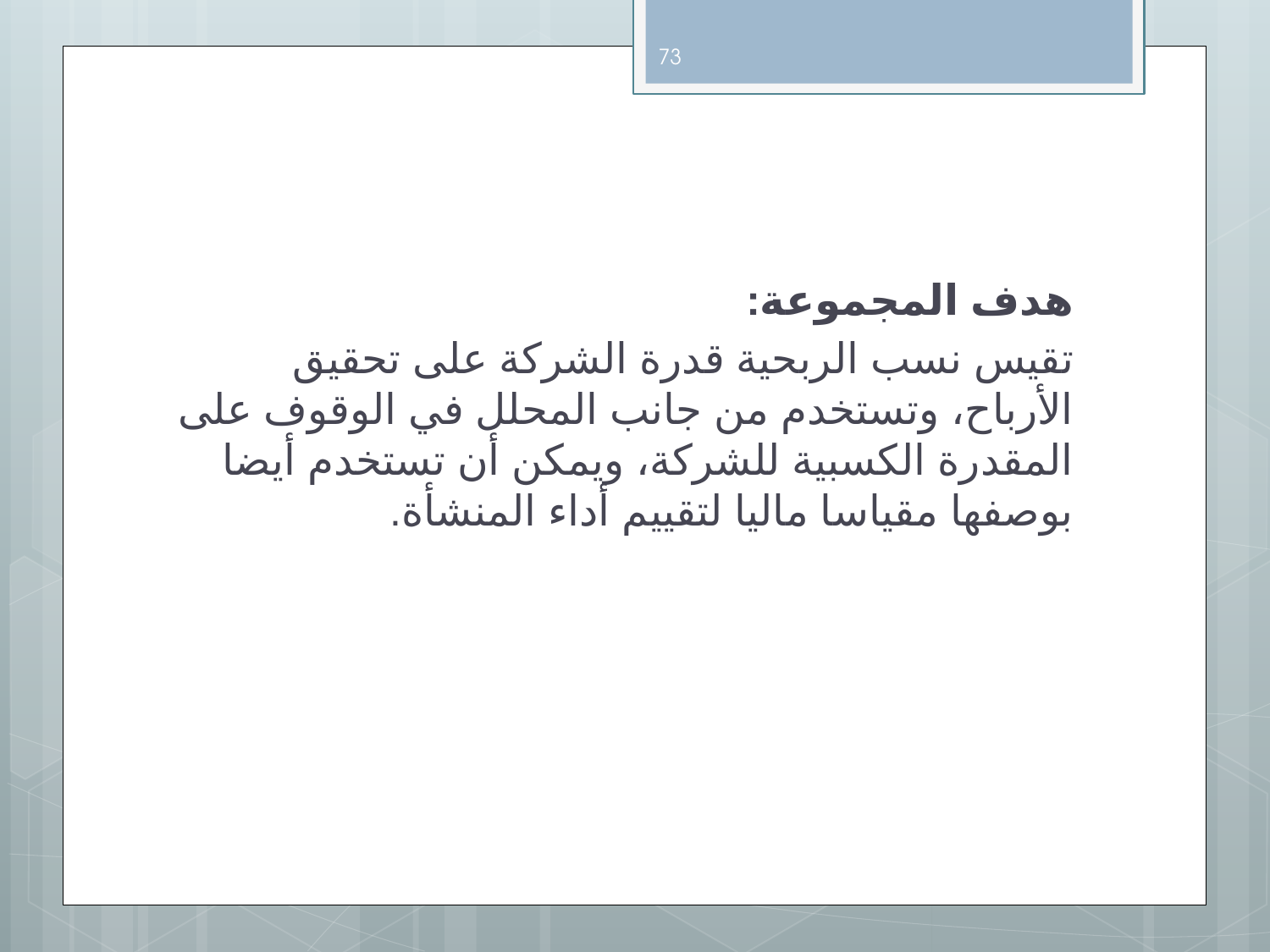

73
هدف المجموعة:
تقيس نسب الربحية قدرة الشركة على تحقيق الأرباح، وتستخدم من جانب المحلل في الوقوف على المقدرة الكسبية للشركة، ويمكن أن تستخدم أيضا بوصفها مقياسا ماليا لتقييم أداء المنشأة.